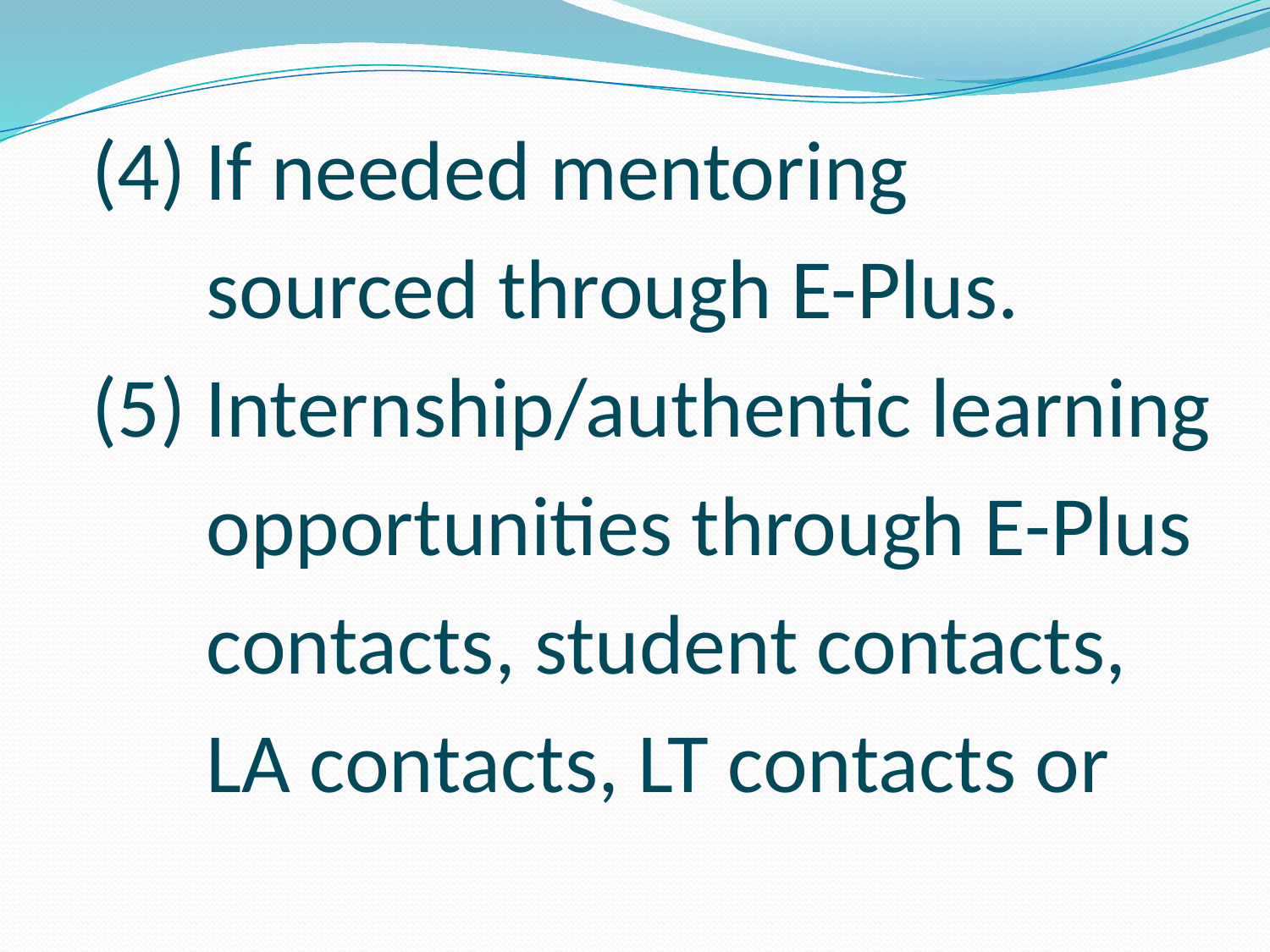

(4) If needed mentoring
      sourced through E-Plus.
(5) Internship/authentic learning
      opportunities through E-Plus
      contacts, student contacts,
      LA contacts, LT contacts or